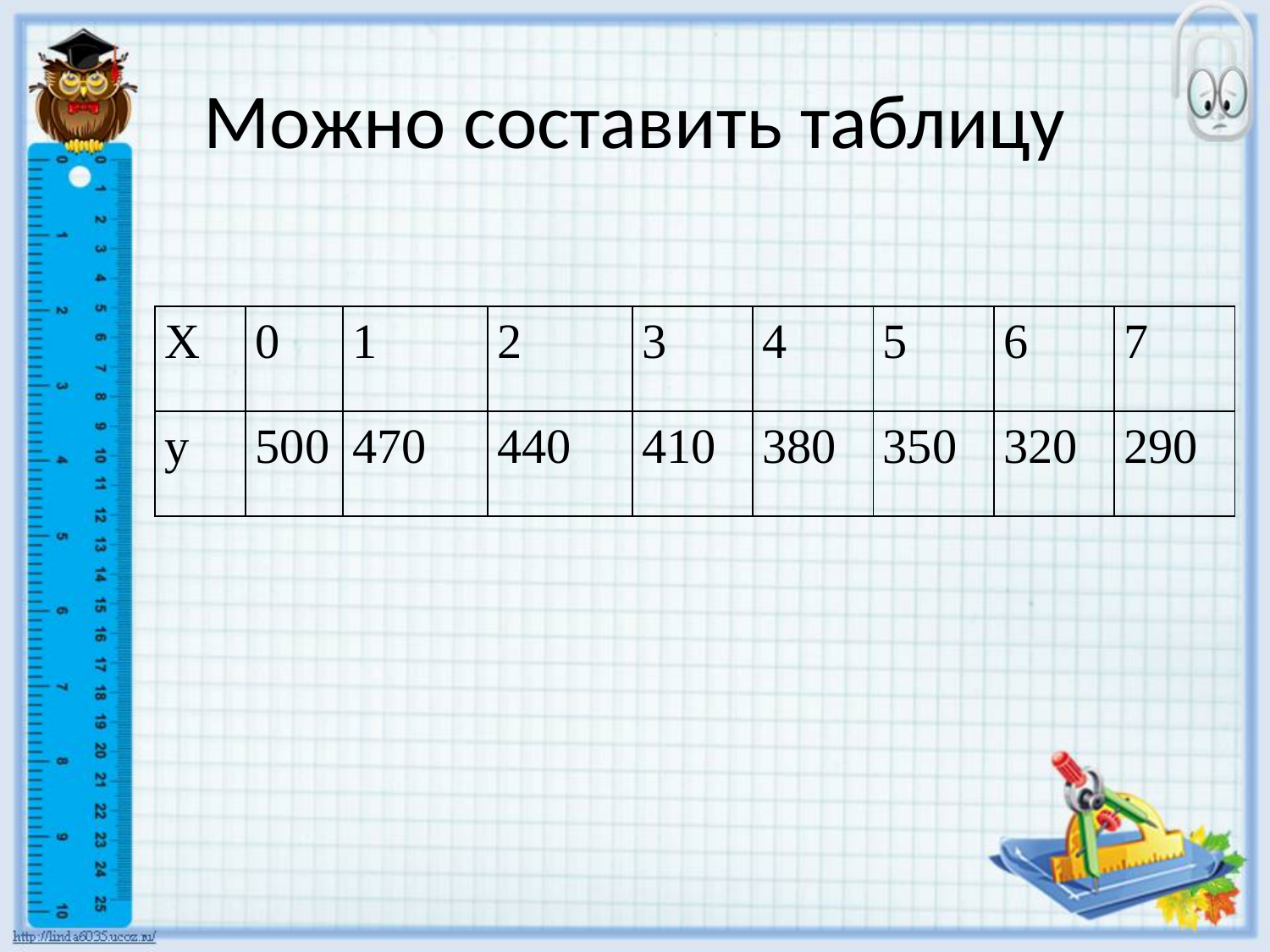

# Можно составить таблицу
| Х | 0 | 1 | 2 | 3 | 4 | 5 | 6 | 7 |
| --- | --- | --- | --- | --- | --- | --- | --- | --- |
| у | 500 | 470 | 440 | 410 | 380 | 350 | 320 | 290 |